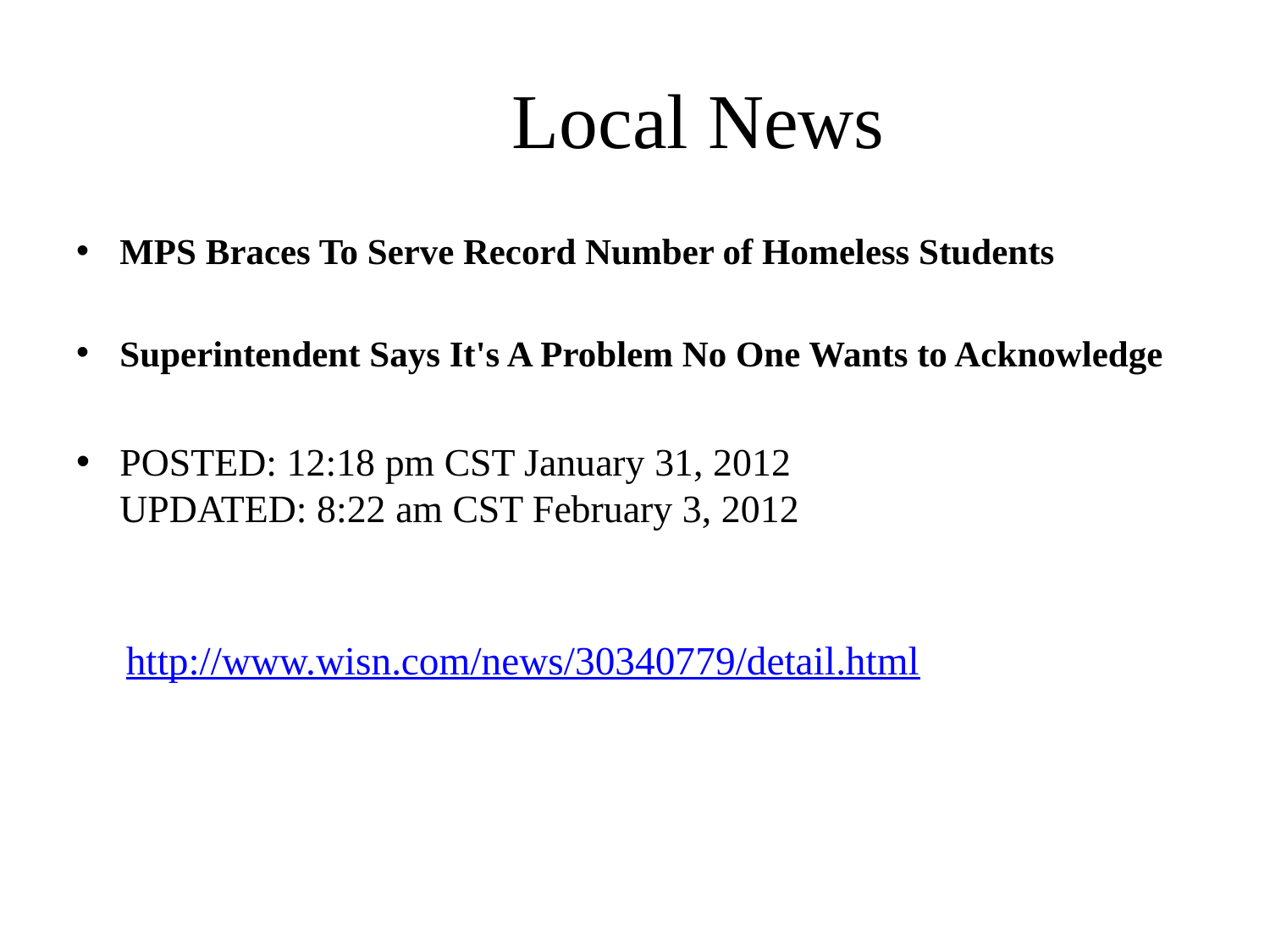

# Local News
MPS Braces To Serve Record Number of Homeless Students

Superintendent Says It's A Problem No One Wants to Acknowledge

POSTED: 12:18 pm CST January 31, 2012
UPDATED: 8:22 am CST February 3, 2012
     http://www.wisn.com/news/30340779/detail.html